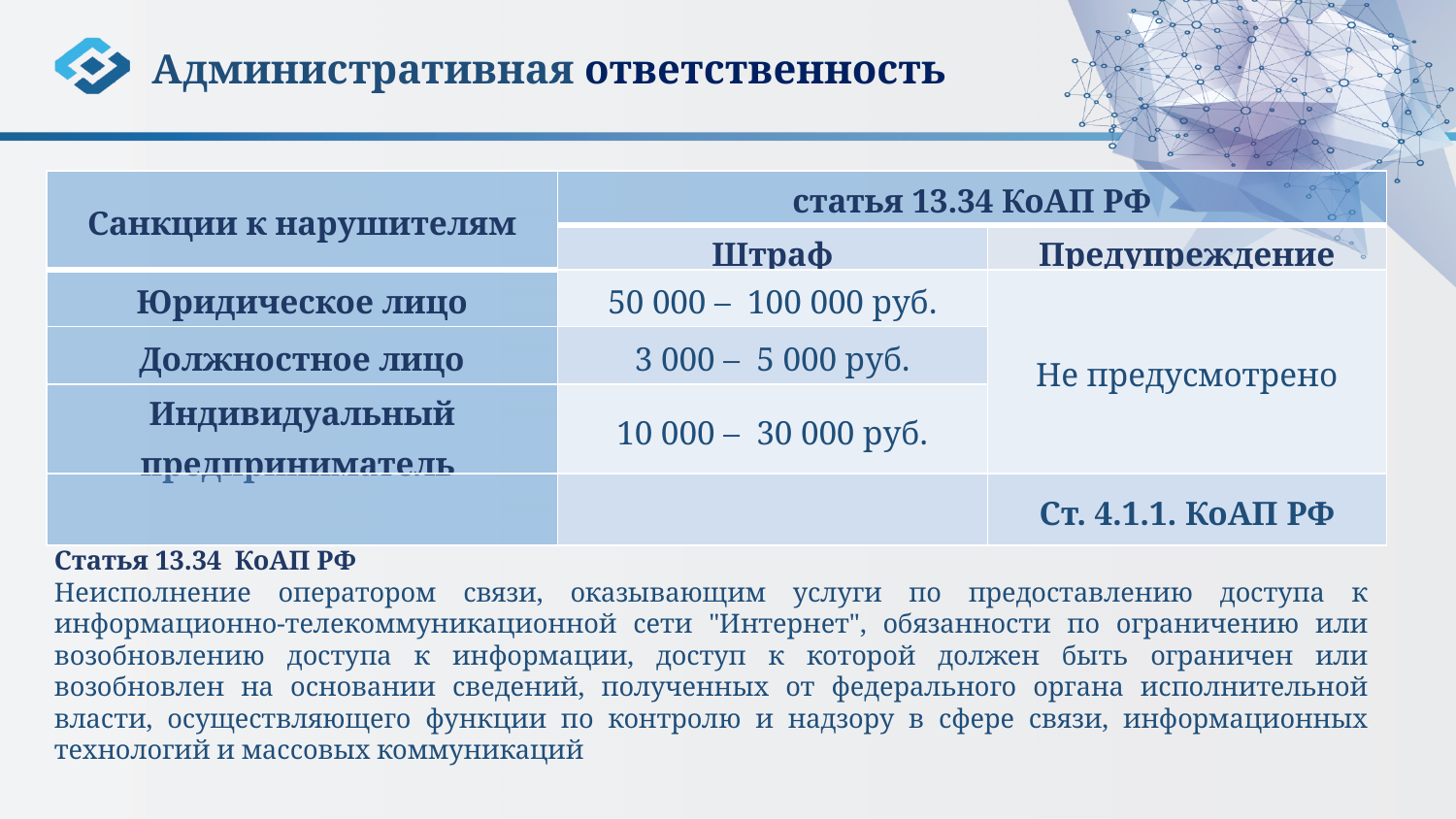

Административная ответственность
| Санкции к нарушителям | статья 13.34 КоАП РФ |  |
| --- | --- | --- |
|  | Штраф | Предупреждение |
| Юридическое лицо | 50 000 – 100 000 руб. | Не предусмотрено |
| Должностное лицо | 3 000 – 5 000 руб. |  |
| Индивидуальный предприниматель | 10 000 – 30 000 руб. |  |
|  |  | Ст. 4.1.1. КоАП РФ |
Статья 13.34  КоАП РФ
Неисполнение оператором связи, оказывающим услуги по предоставлению доступа к информационно-телекоммуникационной сети "Интернет", обязанности по ограничению или возобновлению доступа к информации, доступ к которой должен быть ограничен или возобновлен на основании сведений, полученных от федерального органа исполнительной власти, осуществляющего функции по контролю и надзору в сфере связи, информационных технологий и массовых коммуникаций